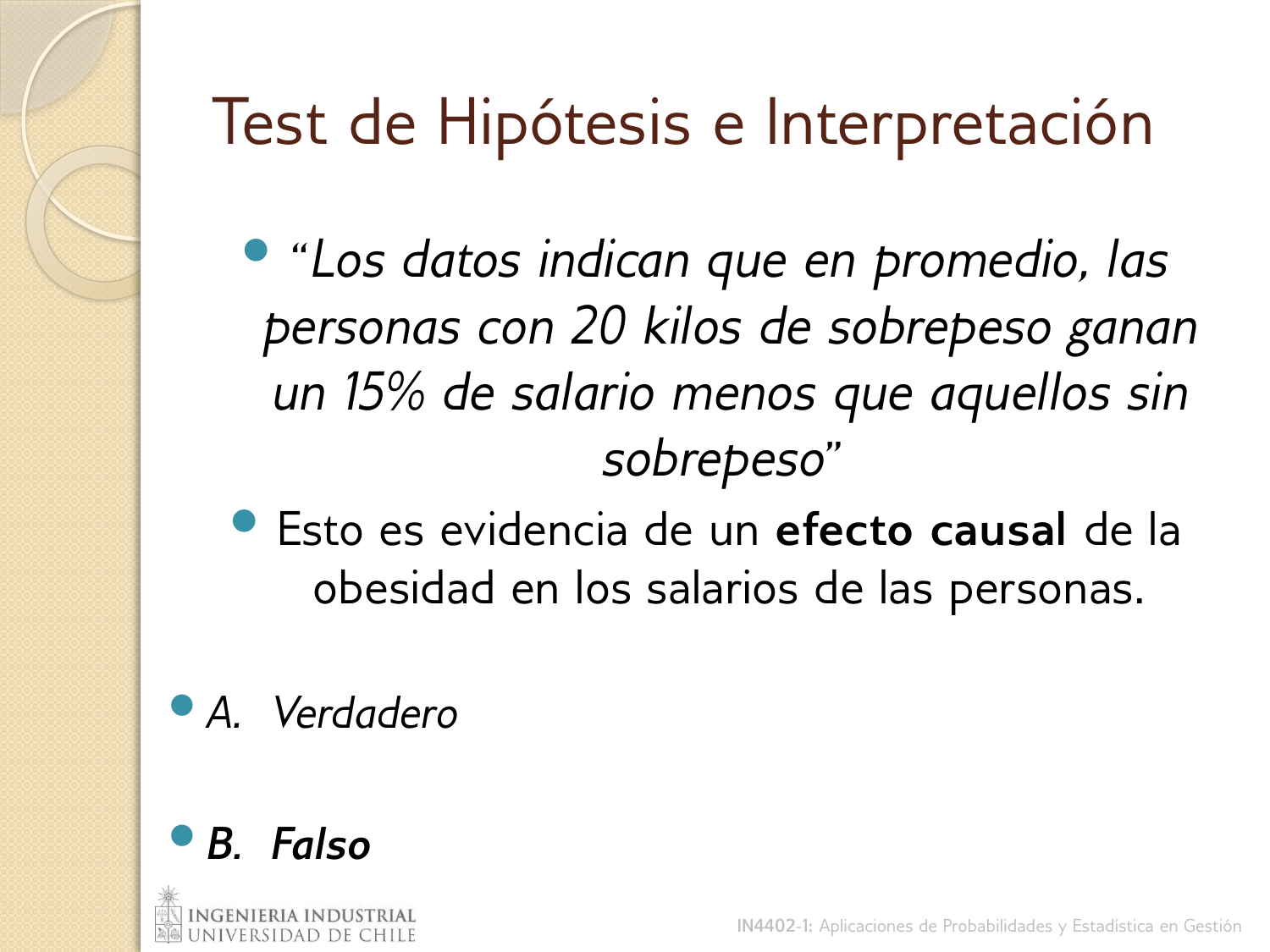

# Test de Hipótesis e Interpretación
“Los datos indican que en promedio, las personas con 20 kilos de sobrepeso ganan un 15% de salario menos que aquellos sin sobrepeso”
Esto es evidencia de un efecto causal de la obesidad en los salarios de las personas.

A.  Verdadero

B.  Falso